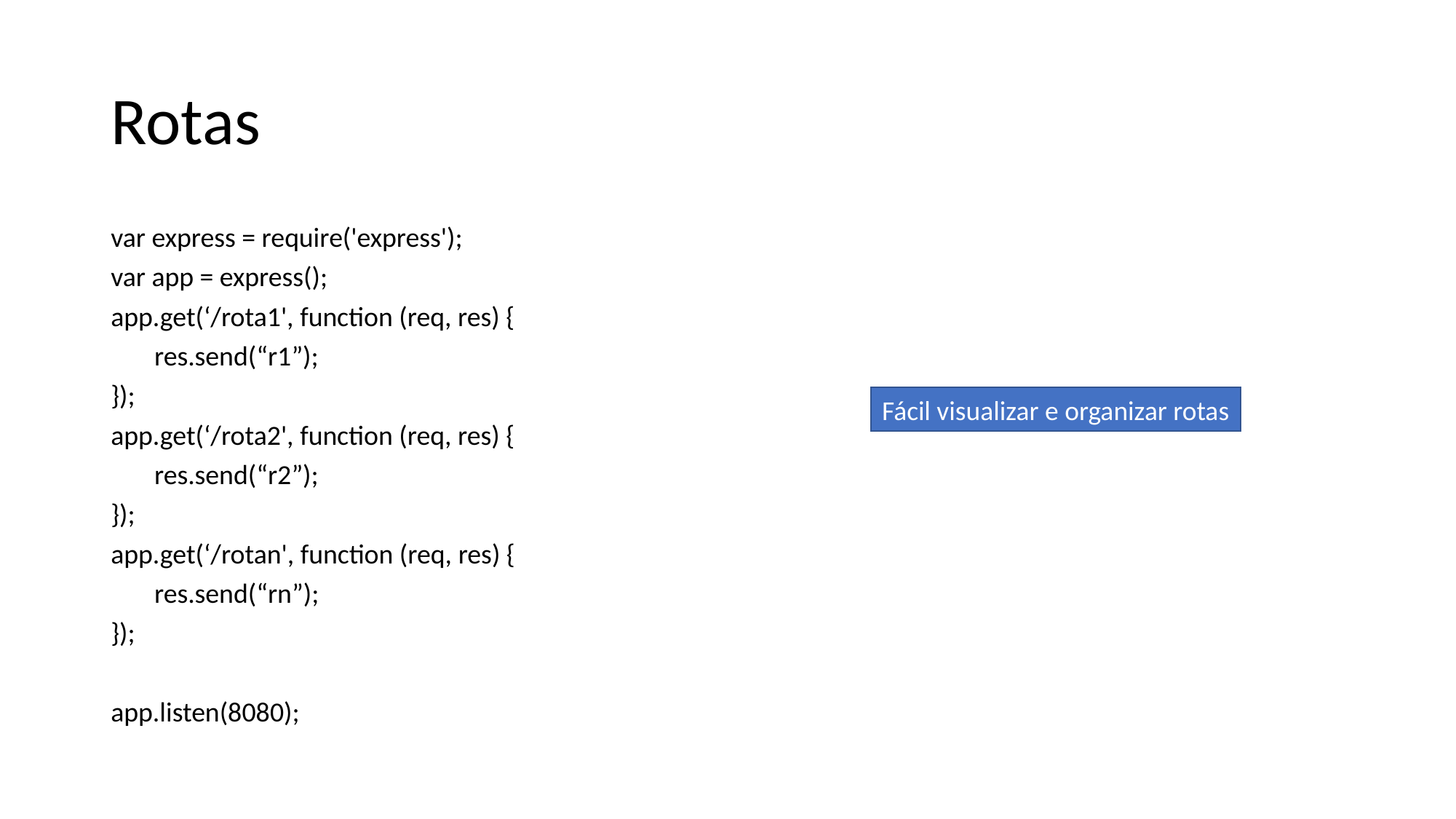

# Rotas
var express = require('express');
var app = express();
app.get(‘/rota1', function (req, res) {
       res.send(“r1”);
});
app.get(‘/rota2', function (req, res) {
       res.send(“r2”);
});
app.get(‘/rotan', function (req, res) {
       res.send(“rn”);
});

app.listen(8080);
Fácil visualizar e organizar rotas